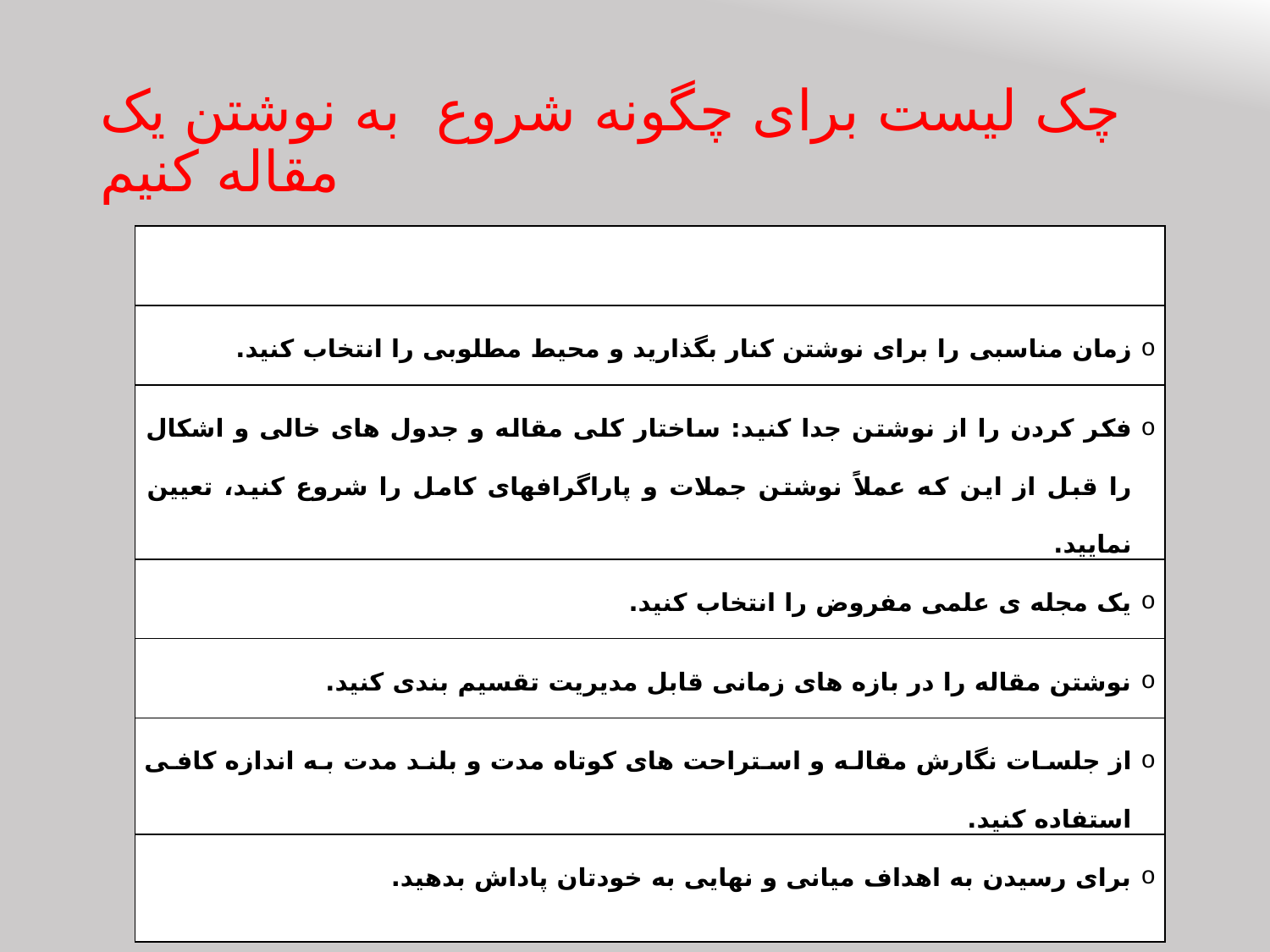

# چک لیست برای چگونه شروع  به نوشتن یک مقاله کنیم
|  |
| --- |
| زمان مناسبی را برای نوشتن کنار بگذارید و محیط مطلوبی را انتخاب کنید. |
| فکر کردن را از نوشتن جدا کنید: ساختار کلی مقاله و جدول های خالی و اشکال را قبل از این که عملاً نوشتن جملات و پاراگراف‎های کامل را شروع کنید، تعیین نمایید. |
| یک مجله ی علمی مفروض را انتخاب کنید. |
| نوشتن مقاله را در بازه های زمانی قابل مدیریت تقسیم بندی کنید. |
| از جلسات نگارش مقاله و استراحت های کوتاه مدت و بلند مدت به اندازه کافی استفاده کنید. |
| برای رسیدن به اهداف میانی و نهایی به خودتان پاداش بدهید. |